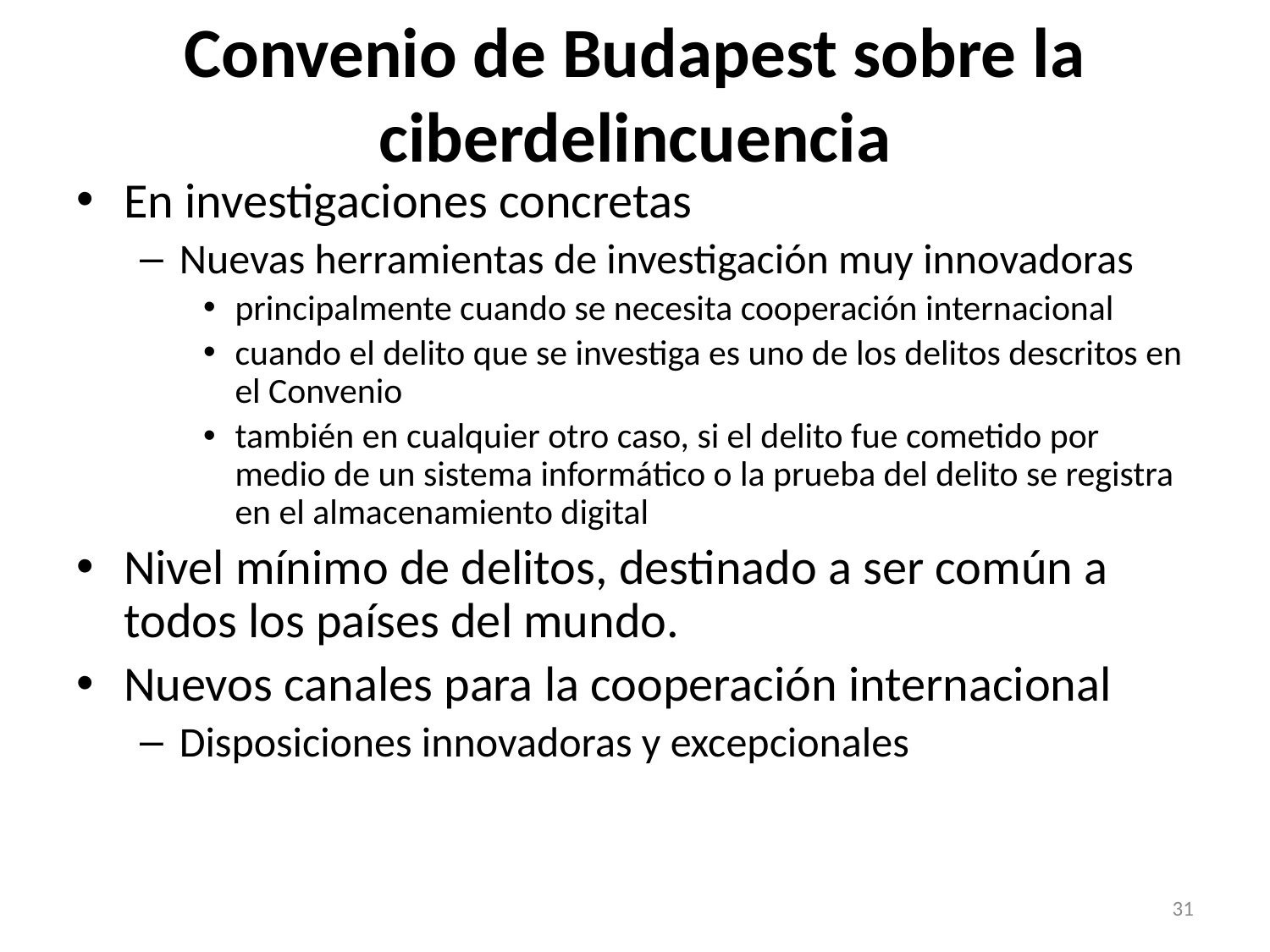

# Convenio de Budapest sobre la ciberdelincuencia
En investigaciones concretas
Nuevas herramientas de investigación muy innovadoras
principalmente cuando se necesita cooperación internacional
cuando el delito que se investiga es uno de los delitos descritos en el Convenio
también en cualquier otro caso, si el delito fue cometido por medio de un sistema informático o la prueba del delito se registra en el almacenamiento digital
Nivel mínimo de delitos, destinado a ser común a todos los países del mundo.
Nuevos canales para la cooperación internacional
Disposiciones innovadoras y excepcionales
31